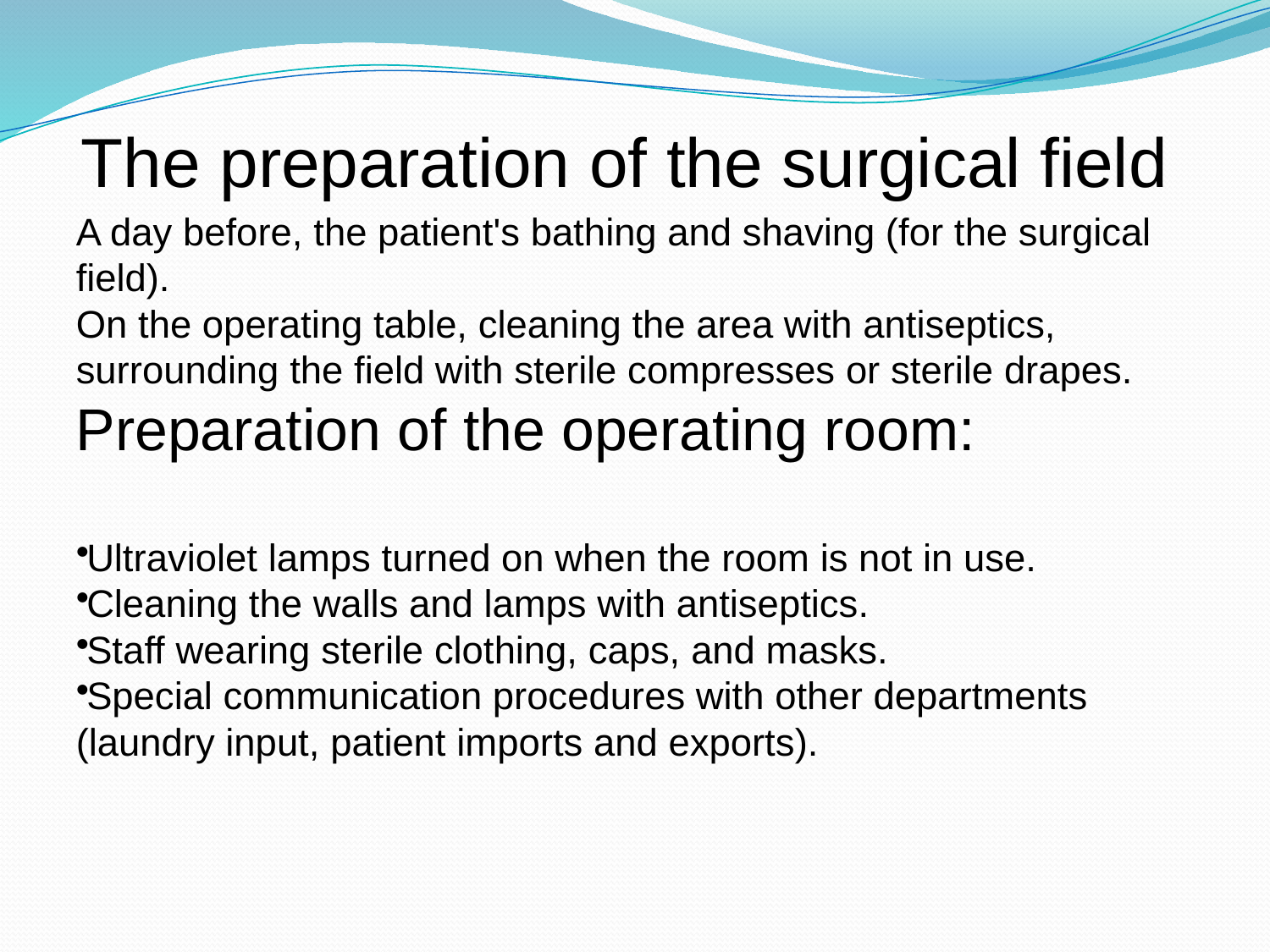

# The preparation of the surgical field
A day before, the patient's bathing and shaving (for the surgical field).
On the operating table, cleaning the area with antiseptics, surrounding the field with sterile compresses or sterile drapes.
Preparation of the operating room:

Ultraviolet lamps turned on when the room is not in use.
Cleaning the walls and lamps with antiseptics.
Staff wearing sterile clothing, caps, and masks.
Special communication procedures with other departments (laundry input, patient imports and exports).